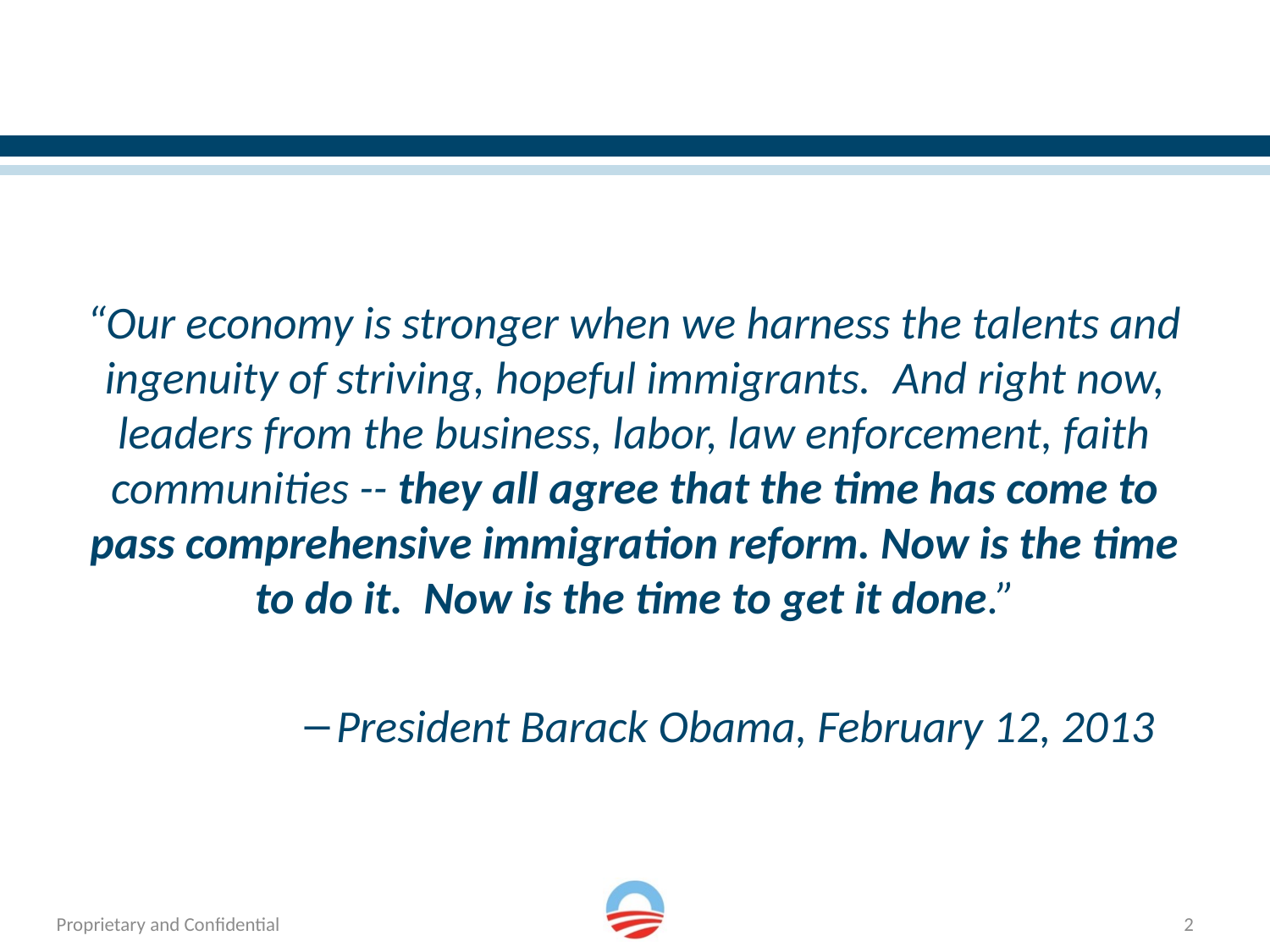

“Our economy is stronger when we harness the talents and ingenuity of striving, hopeful immigrants.  And right now, leaders from the business, labor, law enforcement, faith communities -- they all agree that the time has come to pass comprehensive immigration reform. Now is the time to do it.  Now is the time to get it done.”

President Barack Obama, February 12, 2013

2